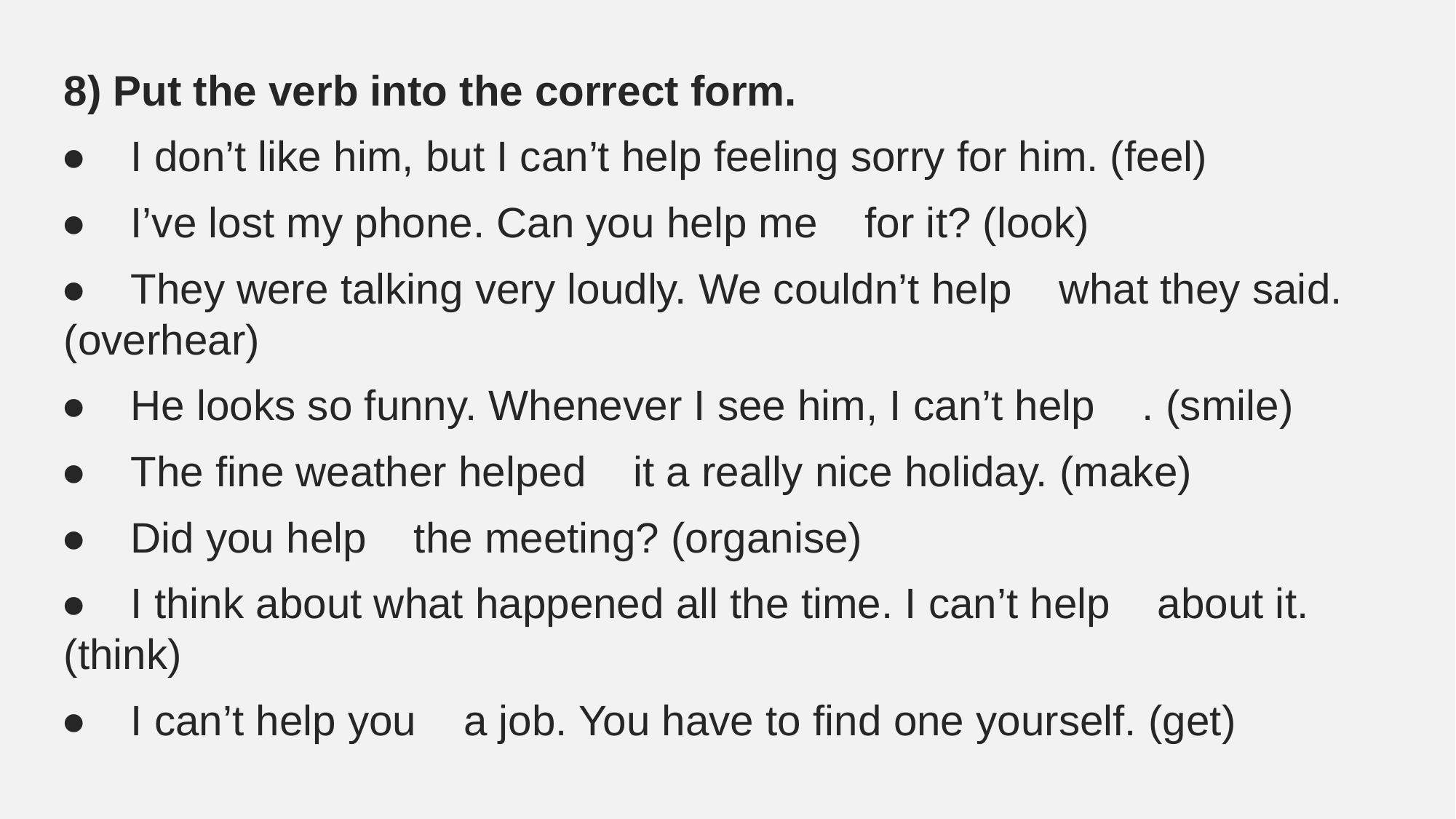

#
8) Put the verb into the correct form.
⦁    I don’t like him, but I can’t help feeling sorry for him. (feel)
⦁    I’ve lost my phone. Can you help me    for it? (look)
⦁    They were talking very loudly. We couldn’t help    what they said. (overhear)
⦁    He looks so funny. Whenever I see him, I can’t help    . (smile)
⦁    The fine weather helped    it a really nice holiday. (make)
⦁    Did you help    the meeting? (organise)
⦁    I think about what happened all the time. I can’t help    about it. (think)
⦁    I can’t help you    a job. You have to find one yourself. (get)